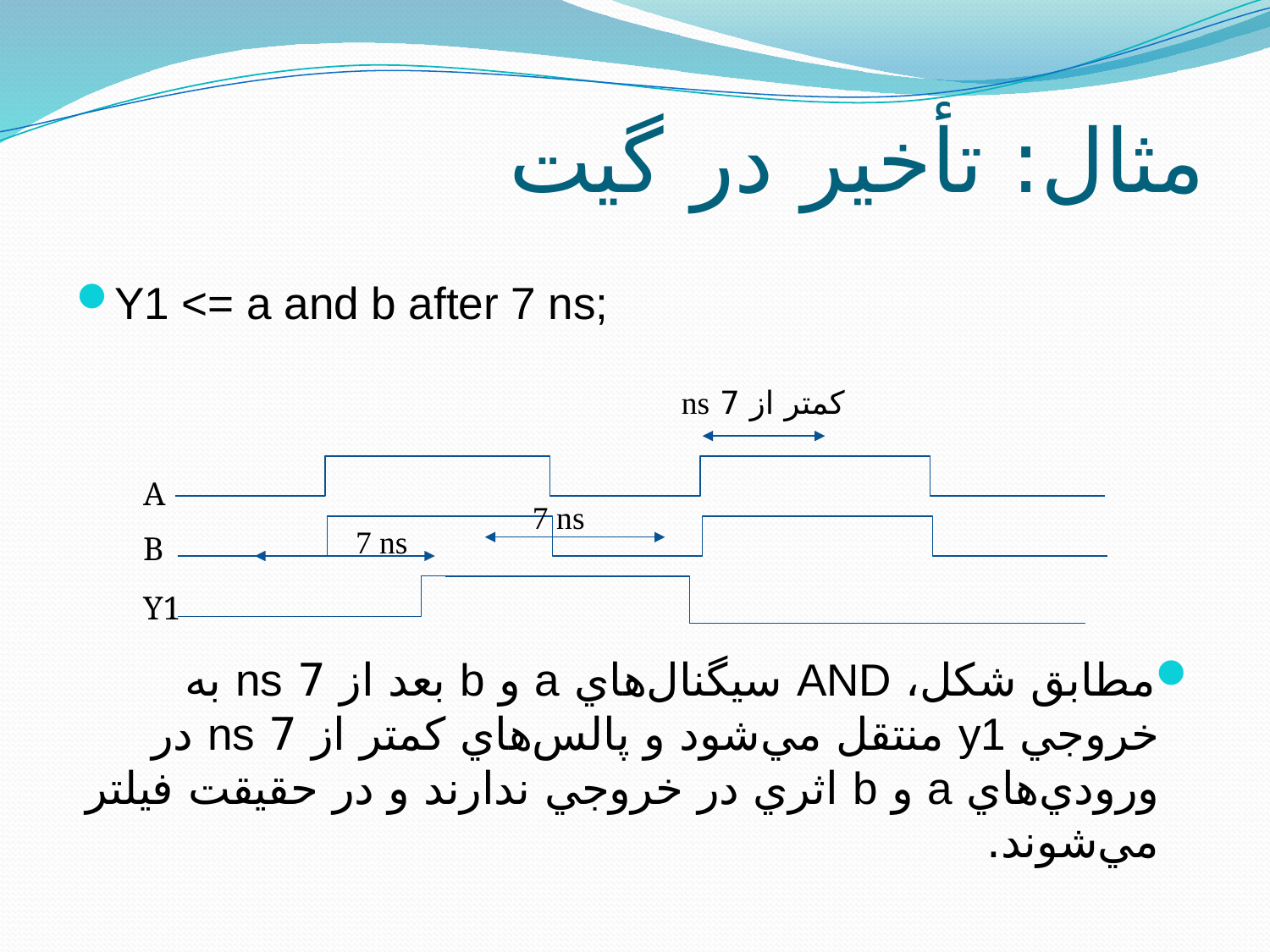

# مثال: تأخير در گيت
Y1 <= a and b after 7 ns;

مطابق شکل، AND سيگنال‌هاي a و b بعد از 7 ns به خروجي y1 منتقل مي‌شود و پالس‌هاي کمتر از 7 ns در ورودي‌هاي a و b اثري در خروجي ندارند و در حقيقت فيلتر مي‌شوند.
کمتر از 7 ns
A

B

Y1
7 ns
7 ns